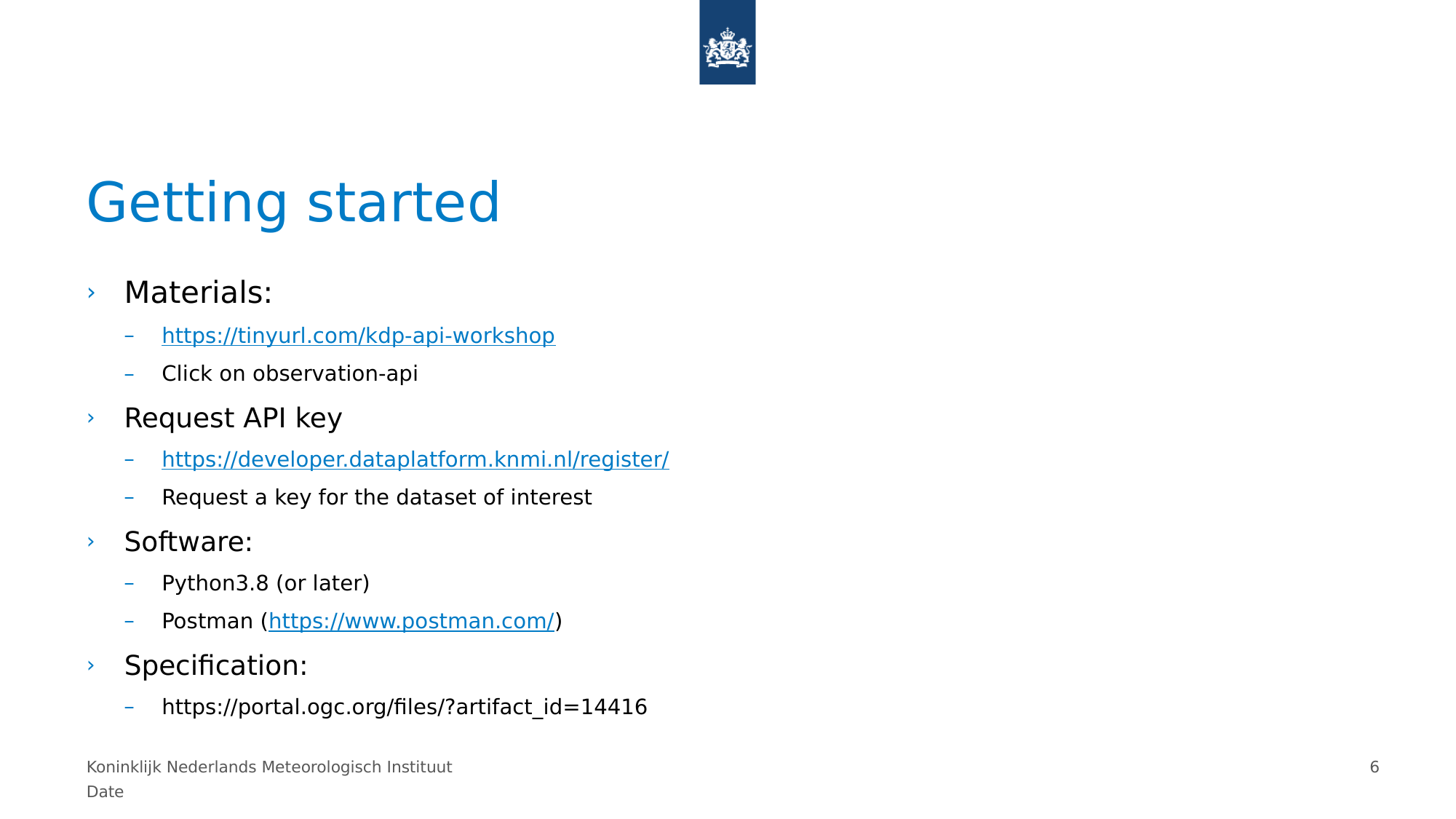

Getting started
Materials:
https://tinyurl.com/kdp-api-workshop
Click on observation-api
Request API key
https://developer.dataplatform.knmi.nl/register/
Request a key for the dataset of interest
Software:
Python3.8 (or later)
Postman (https://www.postman.com/)
Specification:
https://portal.ogc.org/files/?artifact_id=14416

Koninklijk Nederlands Meteorologisch Instituut
6
Date